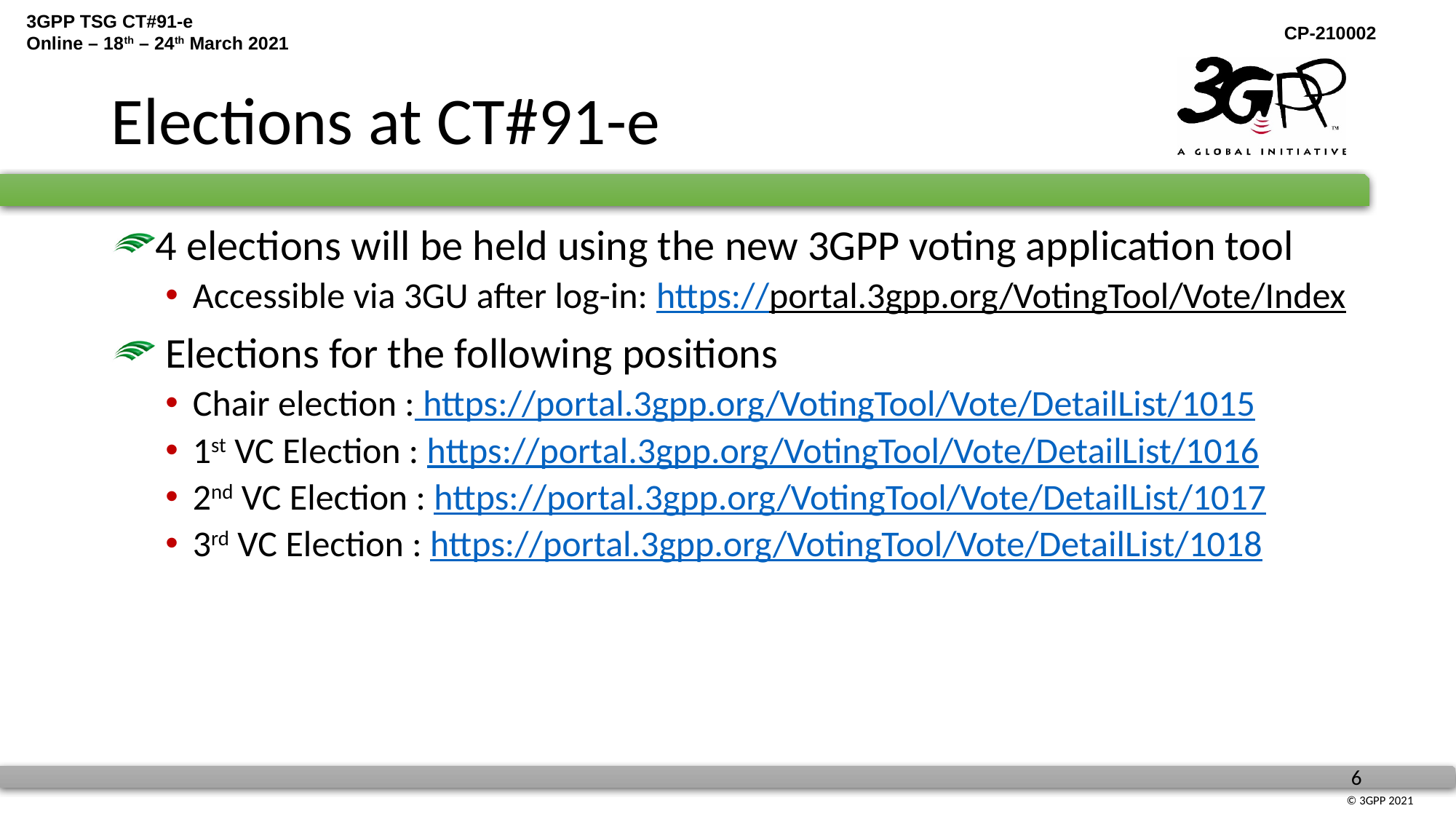

# Elections at CT#91-e
4 elections will be held using the new 3GPP voting application tool
Accessible via 3GU after log-in: https://portal.3gpp.org/VotingTool/Vote/Index
 Elections for the following positions
Chair election : https://portal.3gpp.org/VotingTool/Vote/DetailList/1015
1st VC Election : https://portal.3gpp.org/VotingTool/Vote/DetailList/1016
2nd VC Election : https://portal.3gpp.org/VotingTool/Vote/DetailList/1017
3rd VC Election : https://portal.3gpp.org/VotingTool/Vote/DetailList/1018